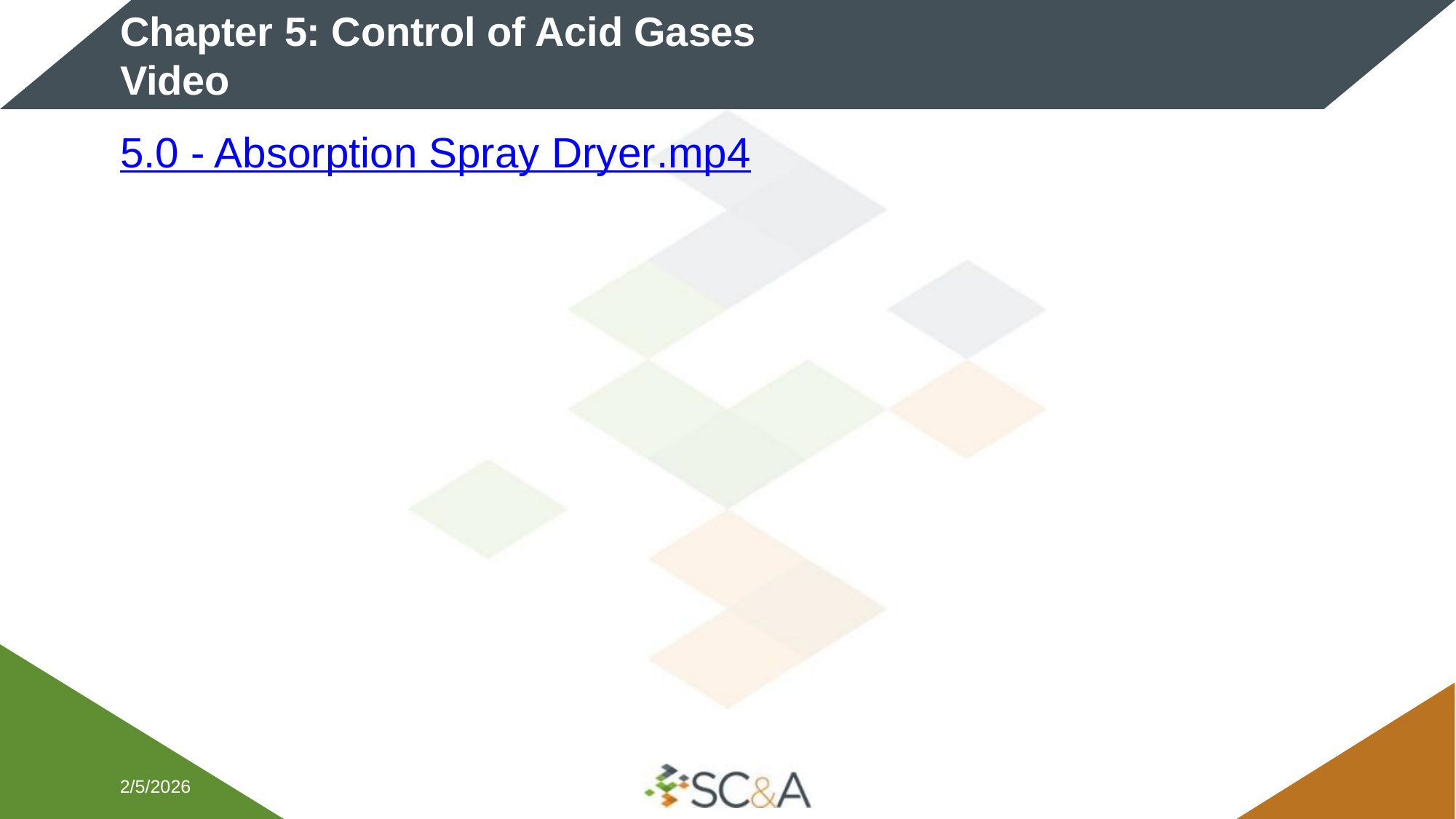

# Chapter 5: Control of Acid Gases Video
5.0 - Absorption Spray Dryer.mp4
2/5/2026